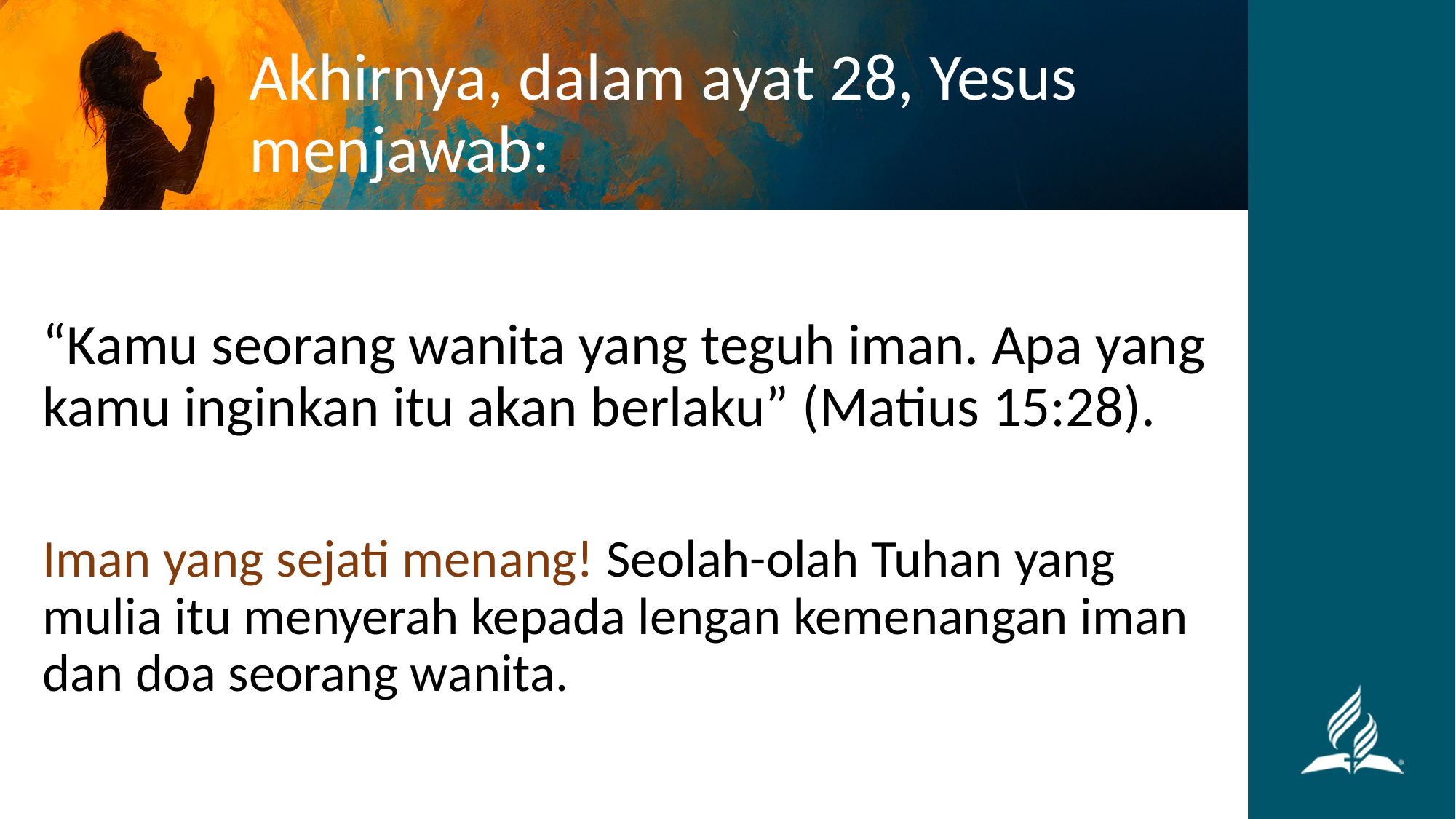

# Akhirnya, dalam ayat 28, Yesus menjawab:

“Kamu seorang wanita yang teguh iman. Apa yang kamu inginkan itu akan berlaku” (Matius 15:28).

Iman yang sejati menang! Seolah-olah Tuhan yang mulia itu menyerah kepada lengan kemenangan iman dan doa seorang wanita.